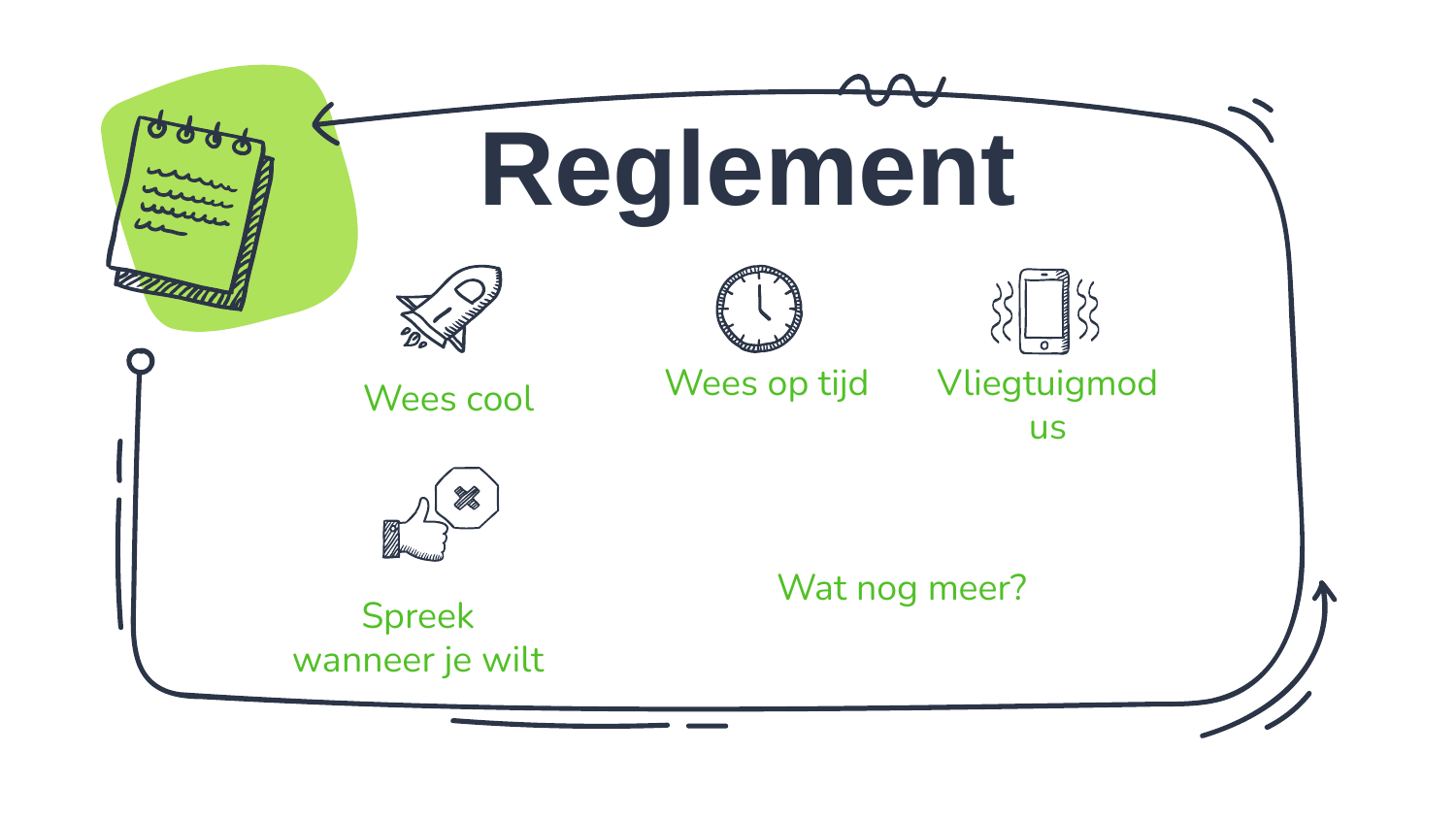

# Reglement

Wees op tijd
Vliegtuigmodus
Wees cool

Wat nog meer?
Spreek wanneer je wilt